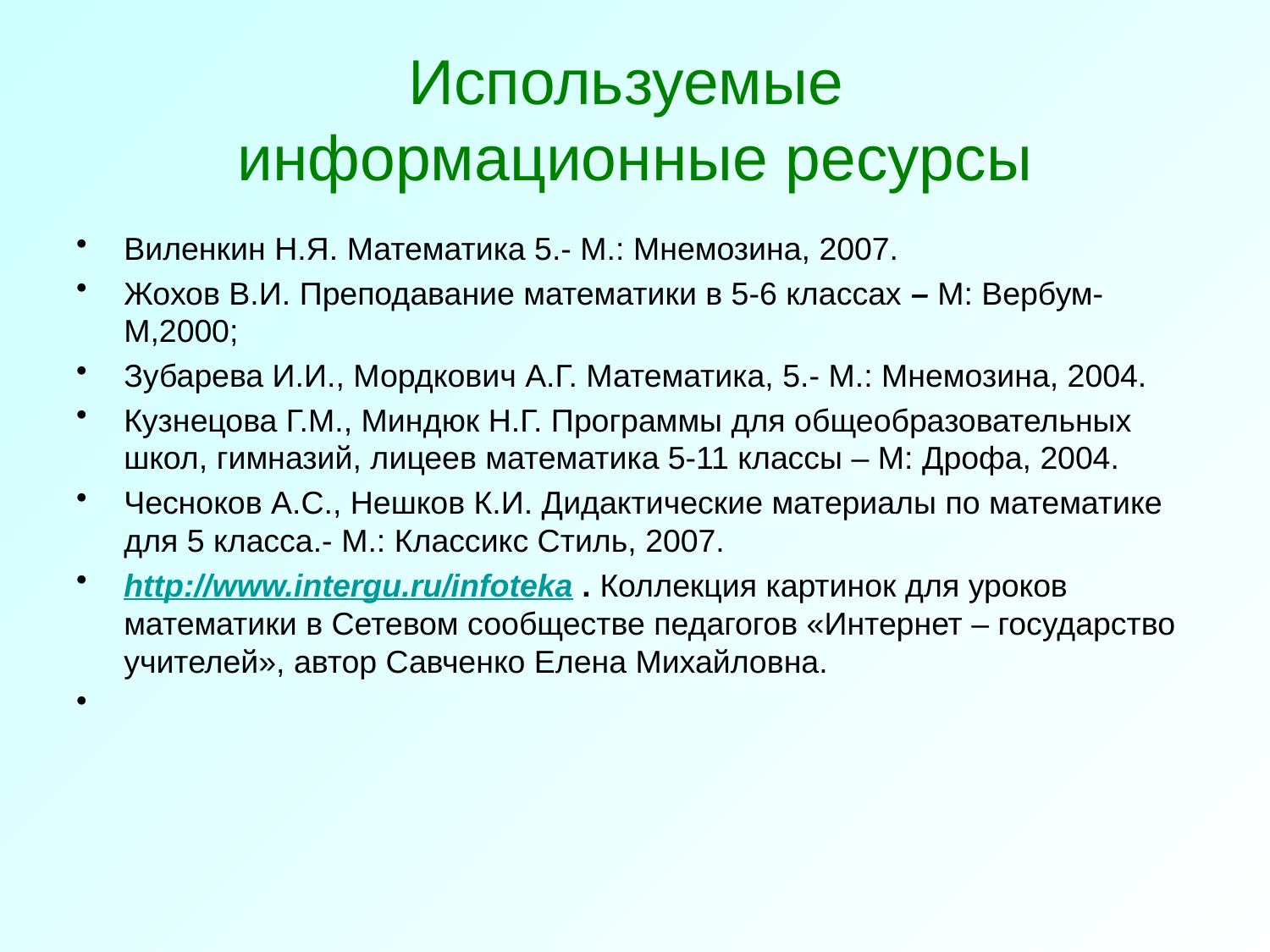

# Используемые информационные ресурсы
Виленкин Н.Я. Математика 5.- М.: Мнемозина, 2007.
Жохов В.И. Преподавание математики в 5-6 классах – М: Вербум-М,2000;
Зубарева И.И., Мордкович А.Г. Математика, 5.- М.: Мнемозина, 2004.
Кузнецова Г.М., Миндюк Н.Г. Программы для общеобразовательных школ, гимназий, лицеев математика 5-11 классы – М: Дрофа, 2004.
Чесноков А.С., Нешков К.И. Дидактические материалы по математике для 5 класса.- М.: Классикс Стиль, 2007.
http://www.intergu.ru/infoteka . Коллекция картинок для уроков математики в Сетевом сообществе педагогов «Интернет – государство учителей», автор Савченко Елена Михайловна.